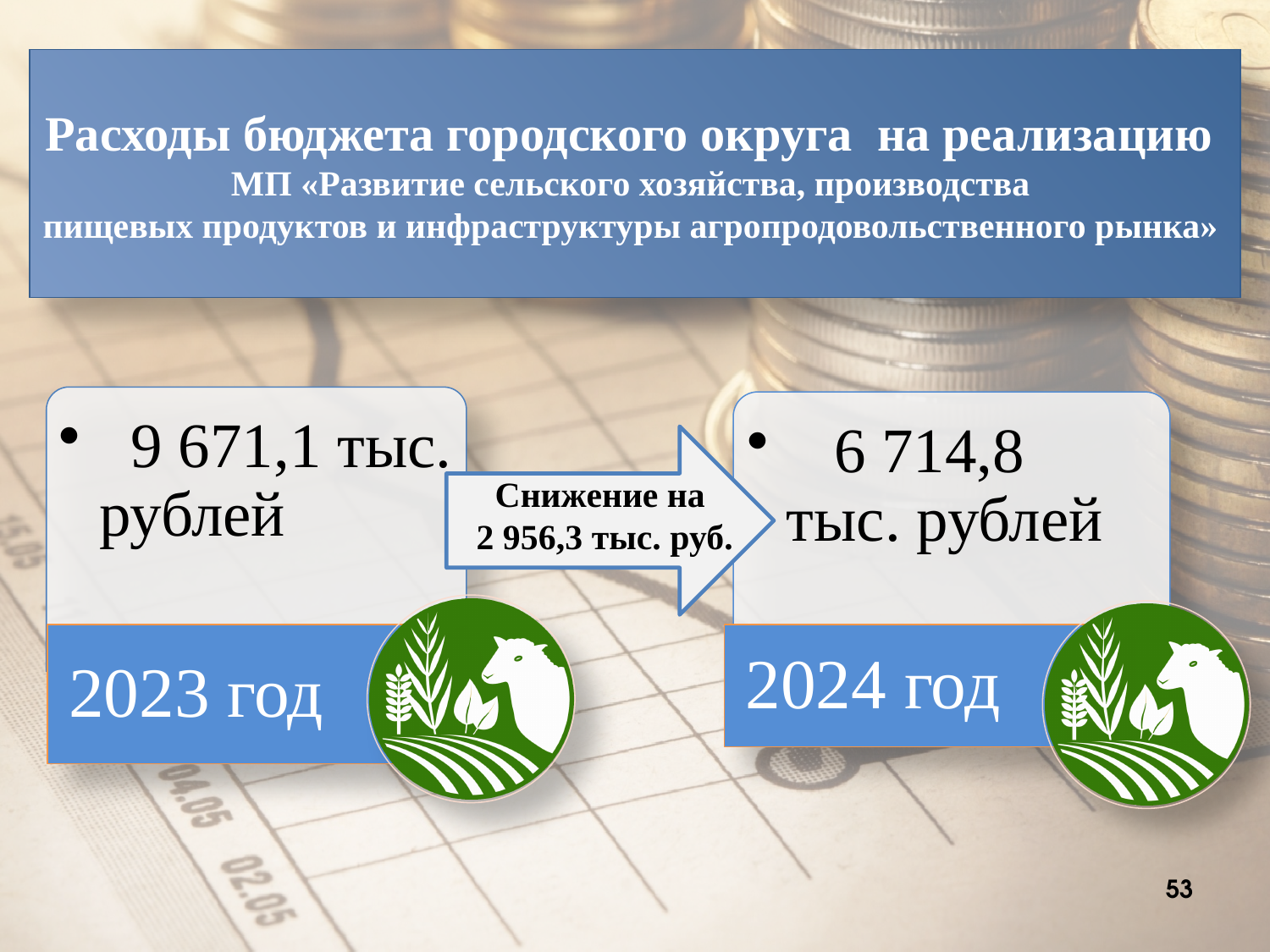

Расходы бюджета городского округа  на реализацию
МП «Развитие сельского хозяйства, производства
пищевых продуктов и инфраструктуры агропродовольственного рынка»
  9 671,1 тыс. рублей
2023 год
   6 714,8  тыс. рублей
2024 год

Снижение на
 2 956,3 тыс. руб.
53